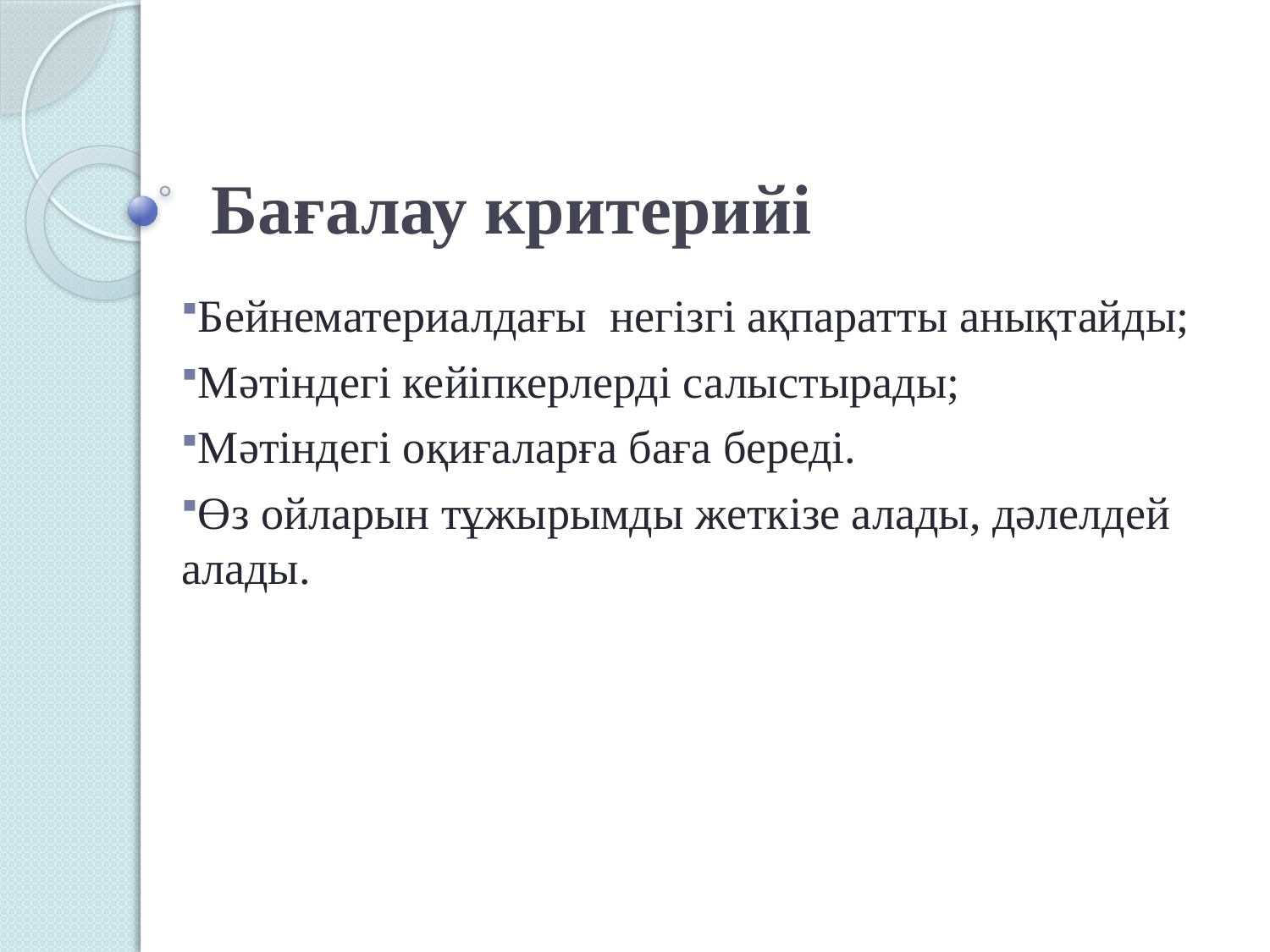

# Бағалау критерийі
Бейнематериалдағы  негізгі ақпаратты анықтайды;
Мәтіндегі кейіпкерлерді салыстырады;
Мәтіндегі оқиғаларға баға береді.
Өз ойларын тұжырымды жеткізе алады, дәлелдей алады.